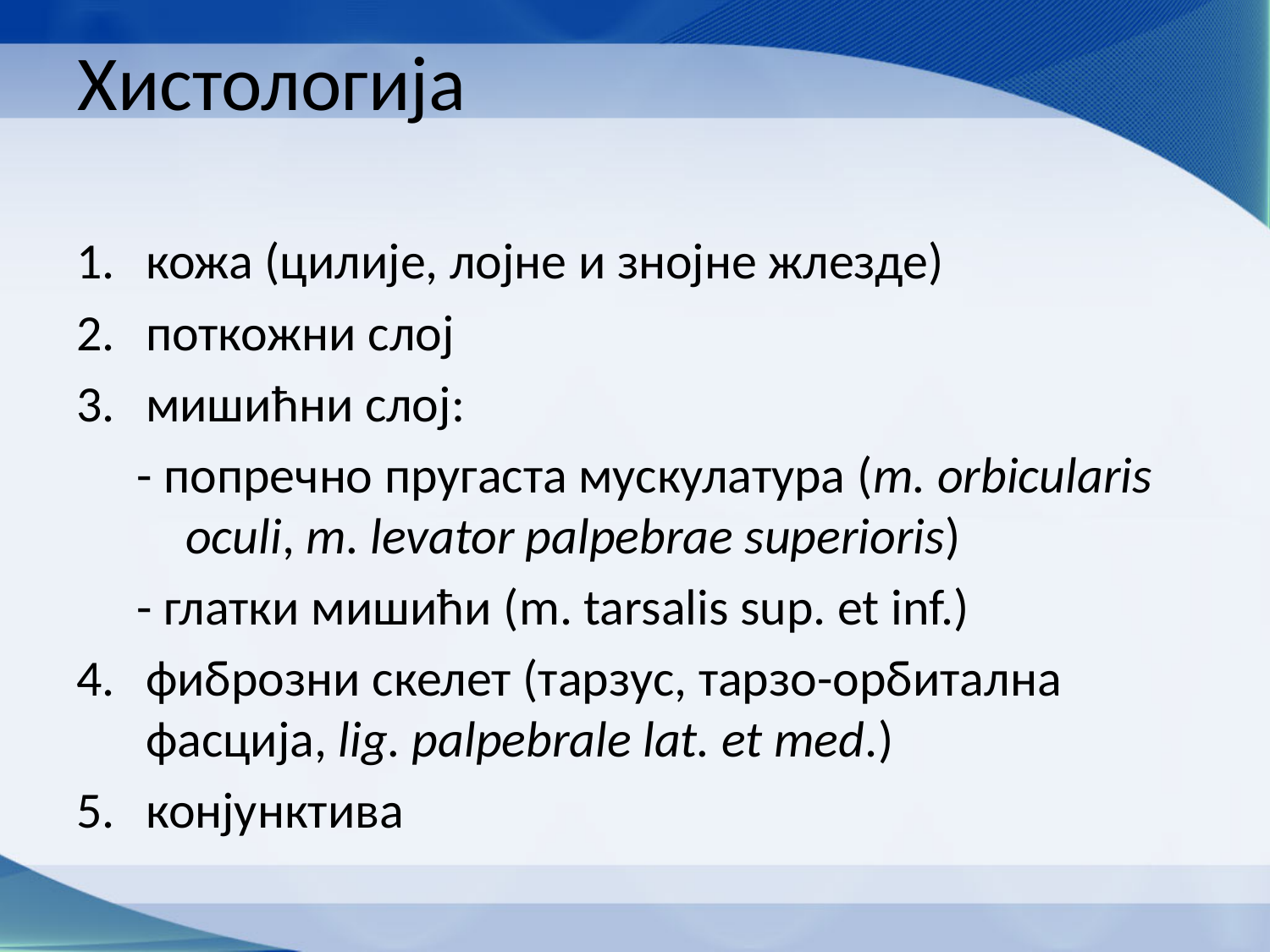

# Хистологија
кожа (цилије, лојне и знојне жлезде)
поткожни слој
мишићни слој:
- попречно пругаста мускулатура (m. orbicularis oculi, m. levator palpebrae superioris)
- глатки мишићи (m. tarsalis sup. et inf.)
фиброзни скелет (тарзус, тарзо-орбитална фасција, lig. palpebrale lat. et med.)
конјунктива